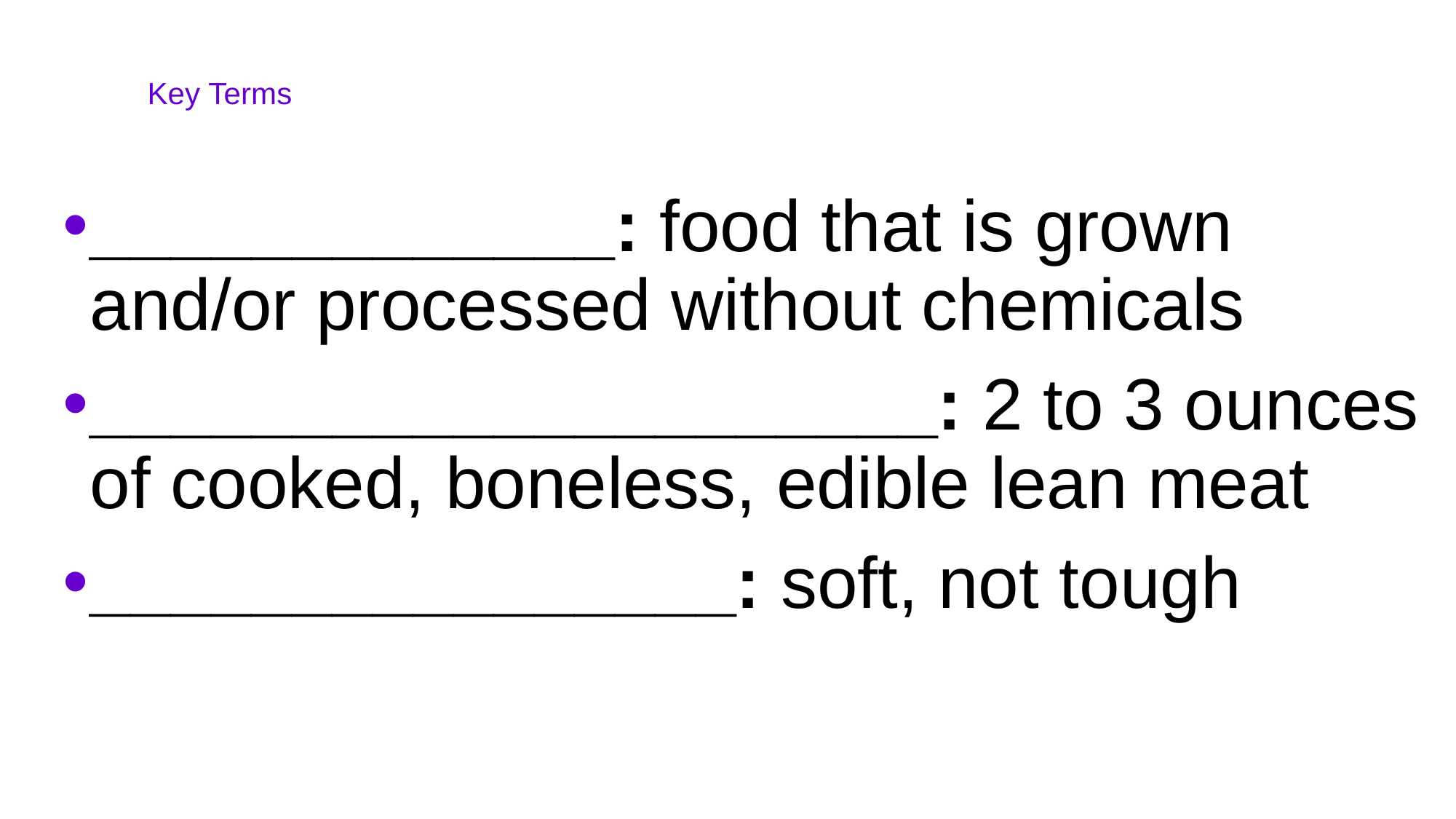

# Key Terms
_____________: food that is grown and/or processed without chemicals
_____________________: 2 to 3 ounces of cooked, boneless, edible lean meat
________________: soft, not tough